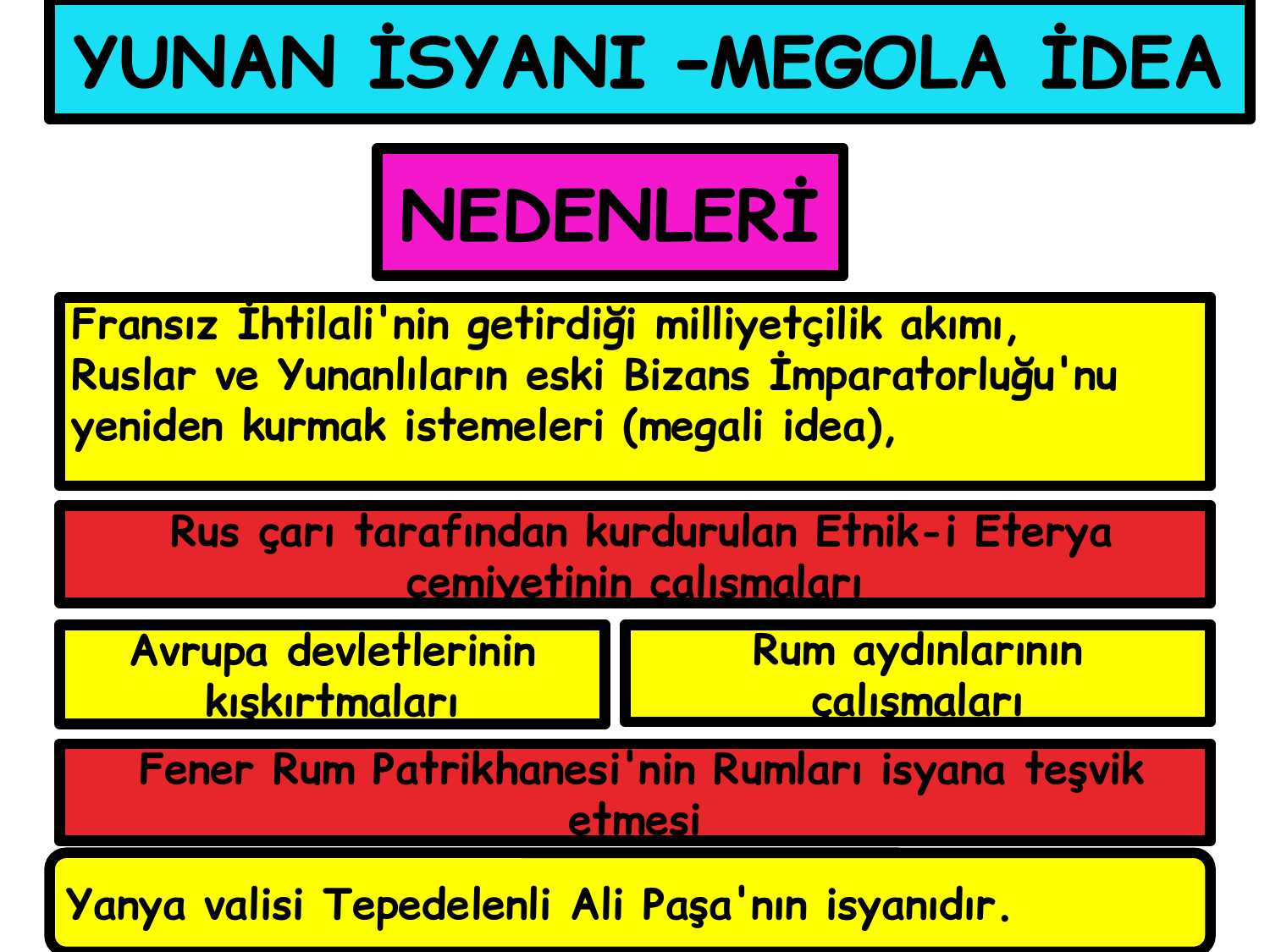

YUNAN İSYANI –MEGOLA İDEA
NEDENLERİ
Fransız İhtilali'nin getirdiği milliyetçilik akımı,
Ruslar ve Yunanlıların eski Bizans İmparatorluğu'nu yeniden kurmak istemeleri (megali idea),

 Rus çarı tarafından kurdurulan Etnik-i Eterya cemiyetinin çalışmaları
Avrupa devletlerinin kışkırtmaları
Rum aydınlarının çalışmaları
 Fener Rum Patrikhanesi'nin Rumları isyana teşvik etmesi

Yanya valisi Tepedelenli Ali Paşa'nın isyanıdır.